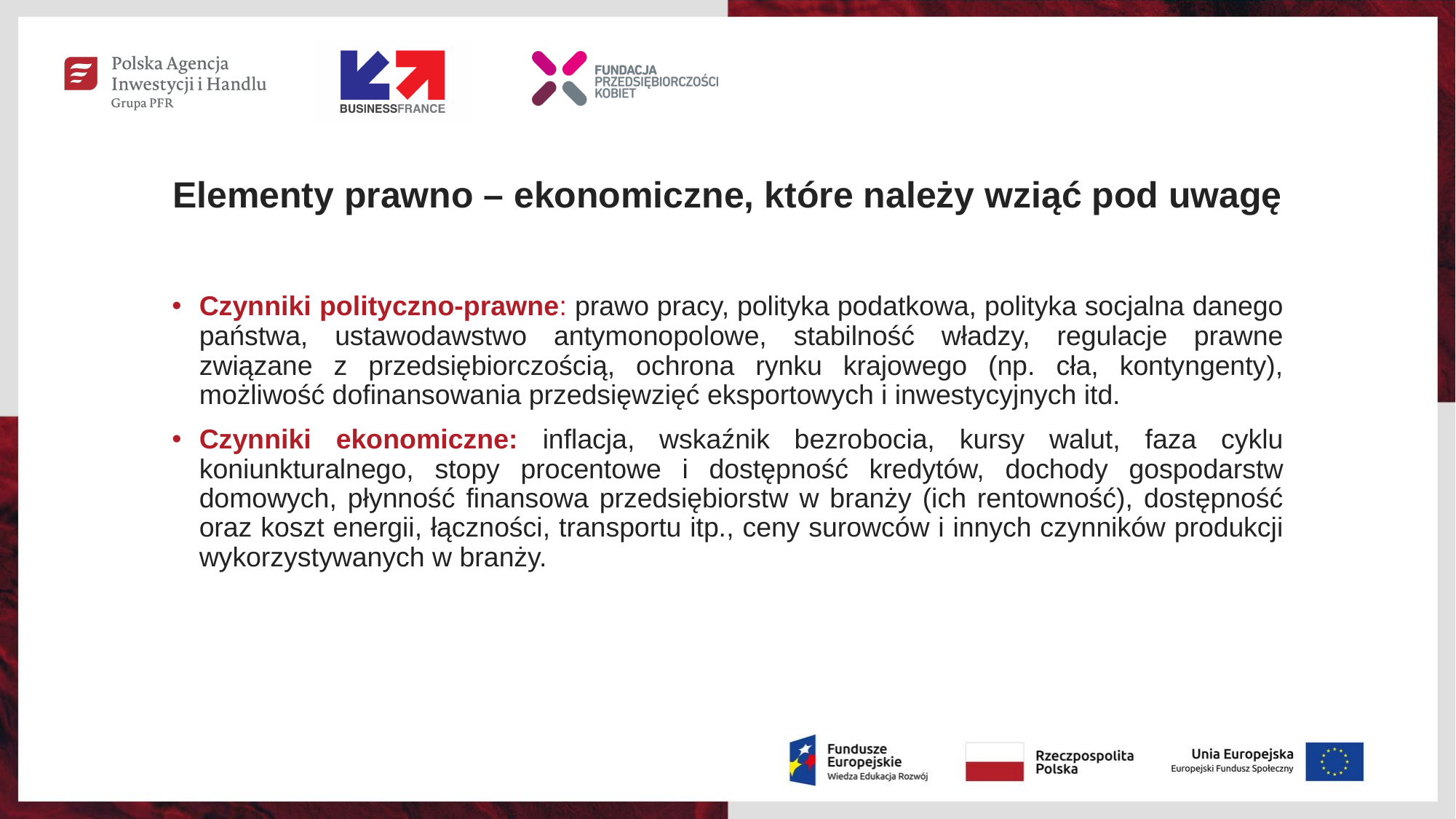

# Elementy prawno – ekonomiczne, które należy wziąć pod uwagę
Czynniki polityczno-prawne: prawo pracy, polityka podatkowa, polityka socjalna danego państwa, ustawodawstwo antymonopolowe, stabilność władzy, regulacje prawne związane z przedsiębiorczością, ochrona rynku krajowego (np. cła, kontyngenty), możliwość dofinansowania przedsięwzięć eksportowych i inwestycyjnych itd.
Czynniki ekonomiczne: inflacja, wskaźnik bezrobocia, kursy walut, faza cyklu koniunkturalnego, stopy procentowe i dostępność kredytów, dochody gospodarstw domowych, płynność finansowa przedsiębiorstw w branży (ich rentowność), dostępność oraz koszt energii, łączności, transportu itp., ceny surowców i innych czynników produkcji wykorzystywanych w branży.